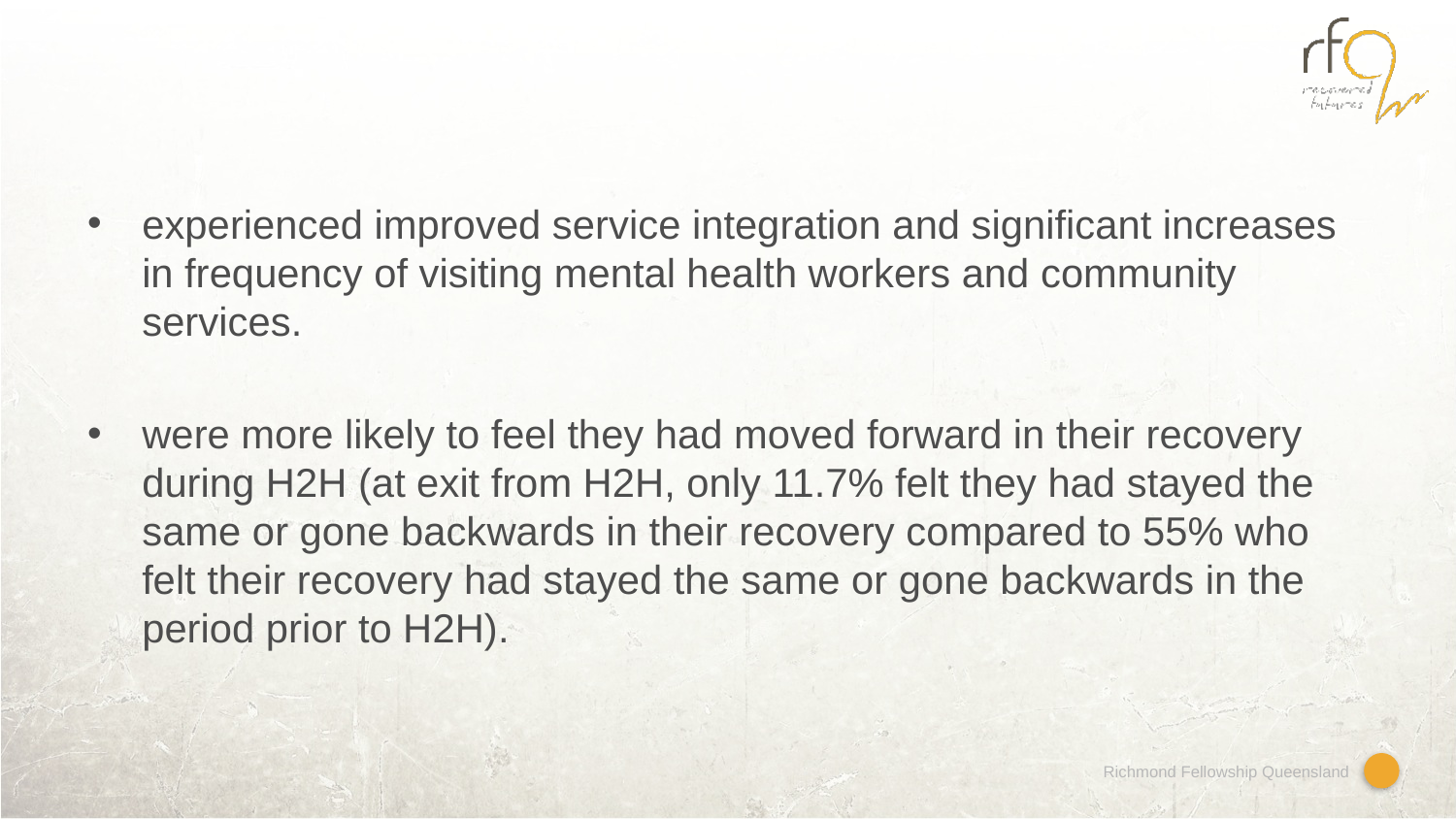

experienced improved service integration and significant increases in frequency of visiting mental health workers and community services.

were more likely to feel they had moved forward in their recovery during H2H (at exit from H2H, only 11.7% felt they had stayed the same or gone backwards in their recovery compared to 55% who felt their recovery had stayed the same or gone backwards in the period prior to H2H).